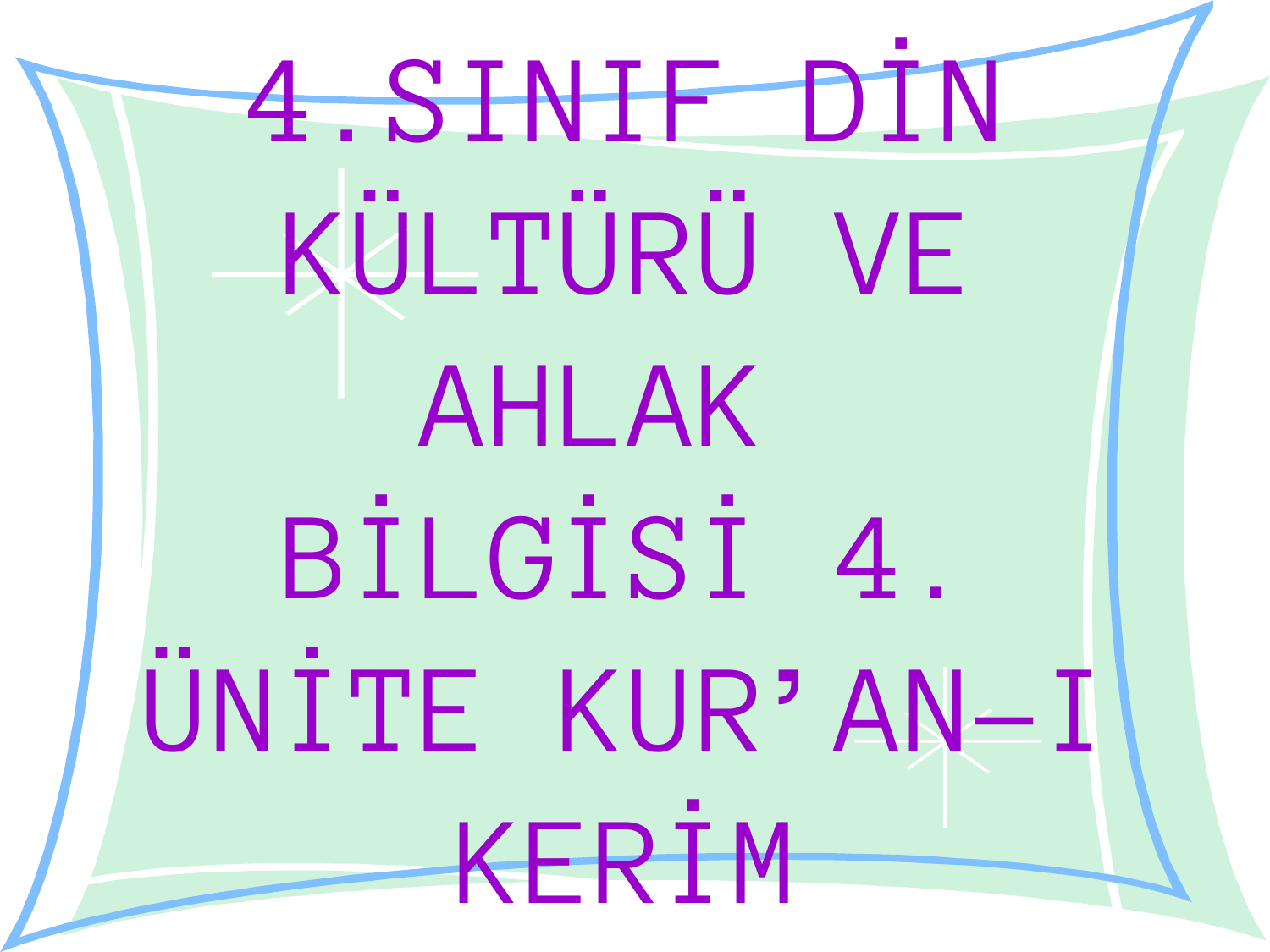

4.SINIF DİN KÜLTÜRÜ VE AHLAK
BİLGİSİ 4. ÜNİTE KUR’AN-I KERİM